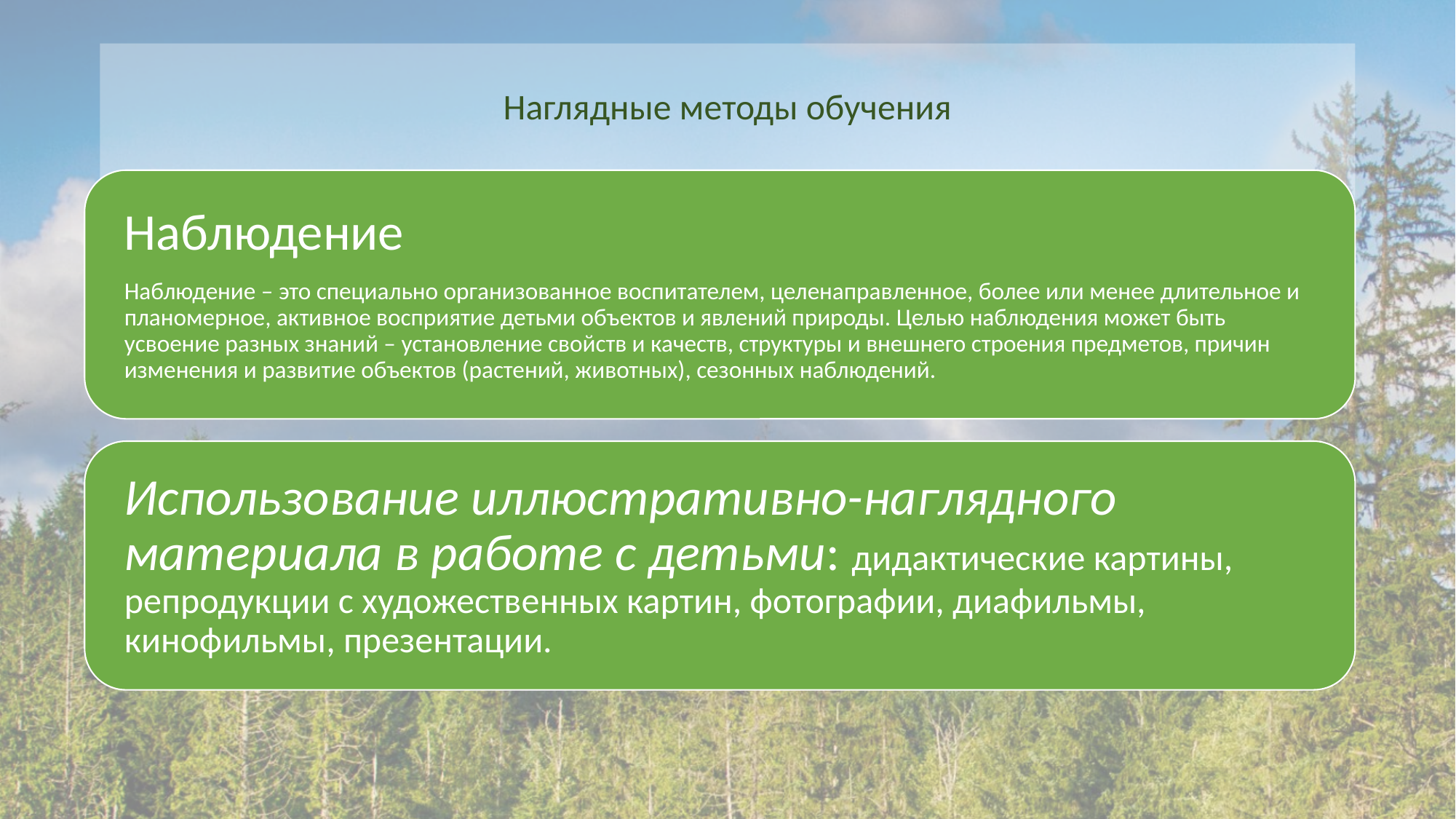

# Наглядные методы обучения
Наблюдение
Наблюдение – это специально организованное воспитателем, целенаправленное, более или менее длительное и планомерное, активное восприятие детьми объектов и явлений природы. Целью наблюдения может быть усвоение разных знаний – установление свойств и качеств, структуры и внешнего строения предметов, причин изменения и развитие объектов (растений, животных), сезонных наблюдений.
Использование иллюстративно-наглядного материала в работе с детьми: дидактические картины, репродукции с художественных картин, фотографии, диафильмы, кинофильмы, презентации.